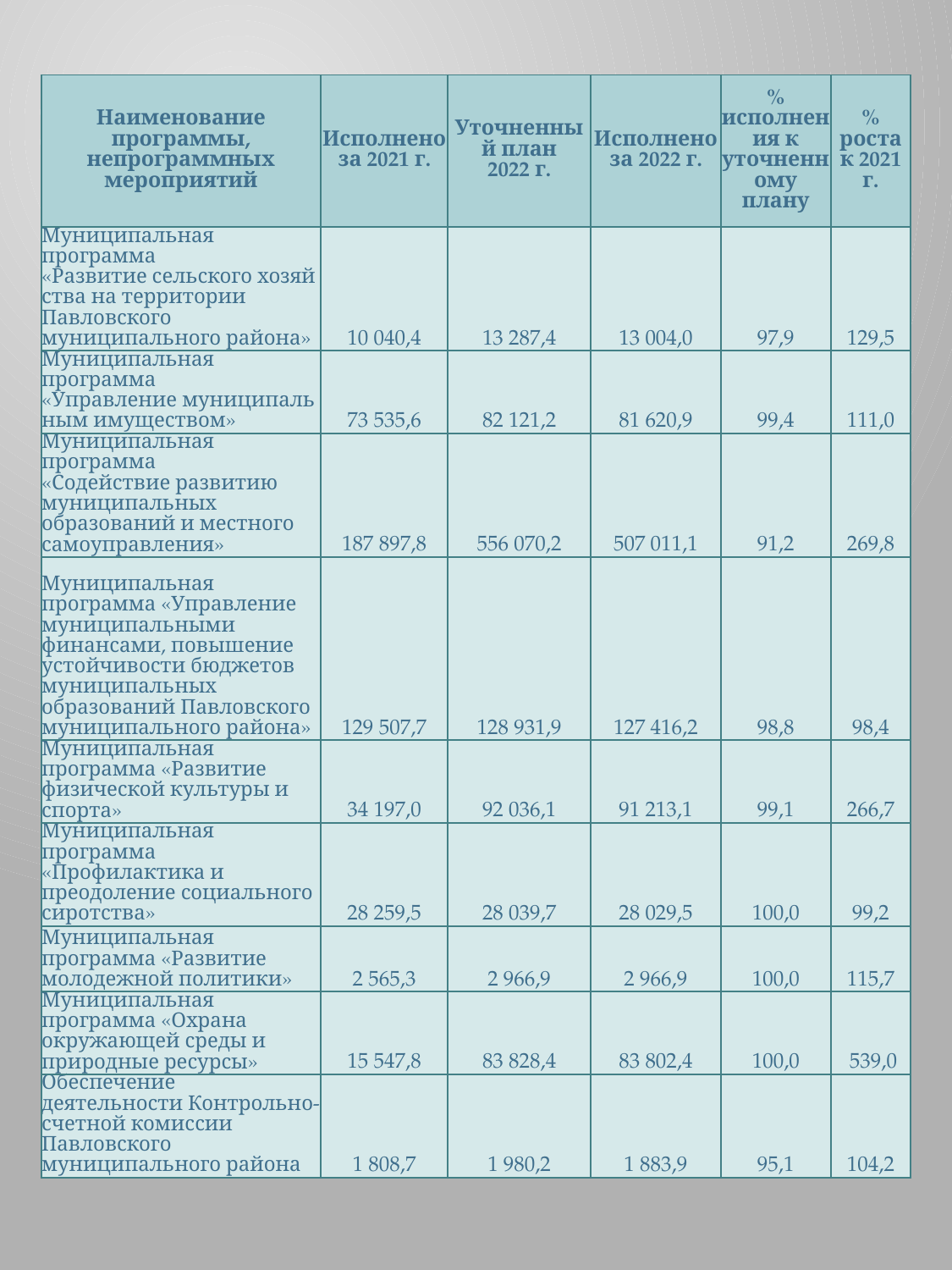

| Наименование программы, непрограммных мероприятий | Исполнено за 2021 г. | Уточненный план 2022 г. | Исполнено за 2022 г. | % исполнения к уточненному плану | % роста к 2021 г. |
| --- | --- | --- | --- | --- | --- |
| Муниципальная программа «Развитие сельского хозяйства на территории Павловского муниципального района» | 10 040,4 | 13 287,4 | 13 004,0 | 97,9 | 129,5 |
| Муниципальная программа «Управление муниципальным имуществом» | 73 535,6 | 82 121,2 | 81 620,9 | 99,4 | 111,0 |
| Муниципальная программа «Содействие развитию муниципальных образований и местного самоуправления» | 187 897,8 | 556 070,2 | 507 011,1 | 91,2 | 269,8 |
| Муниципальная программа «Управление муниципальными финансами, повышение устойчивости бюджетов муниципальных образований Павловского муниципального района» | 129 507,7 | 128 931,9 | 127 416,2 | 98,8 | 98,4 |
| Муниципальная программа «Развитие физической культуры и спорта» | 34 197,0 | 92 036,1 | 91 213,1 | 99,1 | 266,7 |
| Муниципальная программа «Профилактика и преодоление социального сиротства» | 28 259,5 | 28 039,7 | 28 029,5 | 100,0 | 99,2 |
| Муниципальная программа «Развитие молодежной политики» | 2 565,3 | 2 966,9 | 2 966,9 | 100,0 | 115,7 |
| Муниципальная программа «Охрана окружающей среды и природные ресурсы» | 15 547,8 | 83 828,4 | 83 802,4 | 100,0 | 539,0 |
| Обеспечение деятельности Контрольно-счетной комиссии Павловского муниципального района | 1 808,7 | 1 980,2 | 1 883,9 | 95,1 | 104,2 |